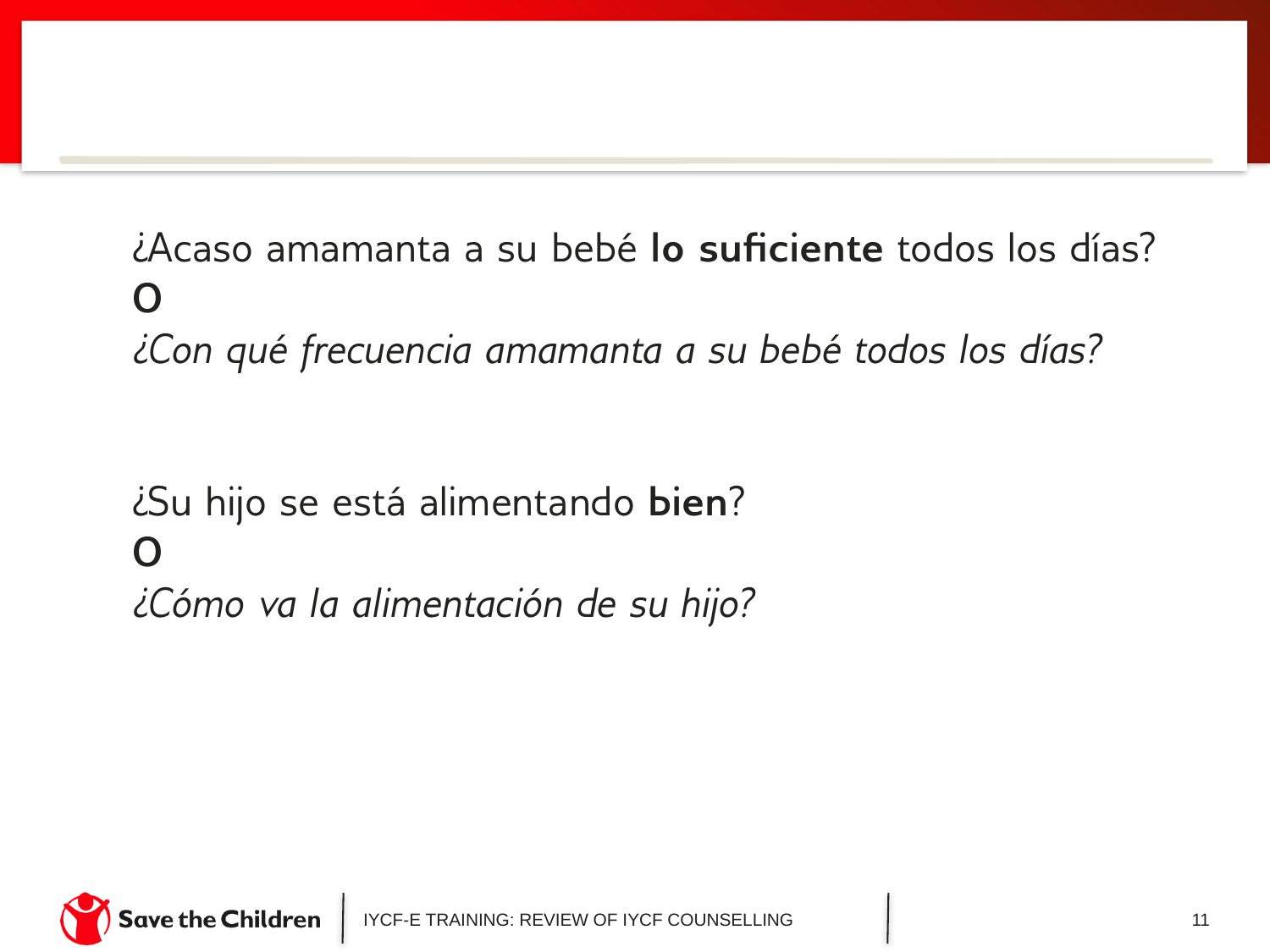

#
¿Acaso amamanta a su bebé lo suficiente todos los días?
O
¿Con qué frecuencia amamanta a su bebé todos los días?

¿Su hijo se está alimentando bien?
O
¿Cómo va la alimentación de su hijo?
IYCF-E TRAINING: REVIEW OF IYCF COUNSELLING
11